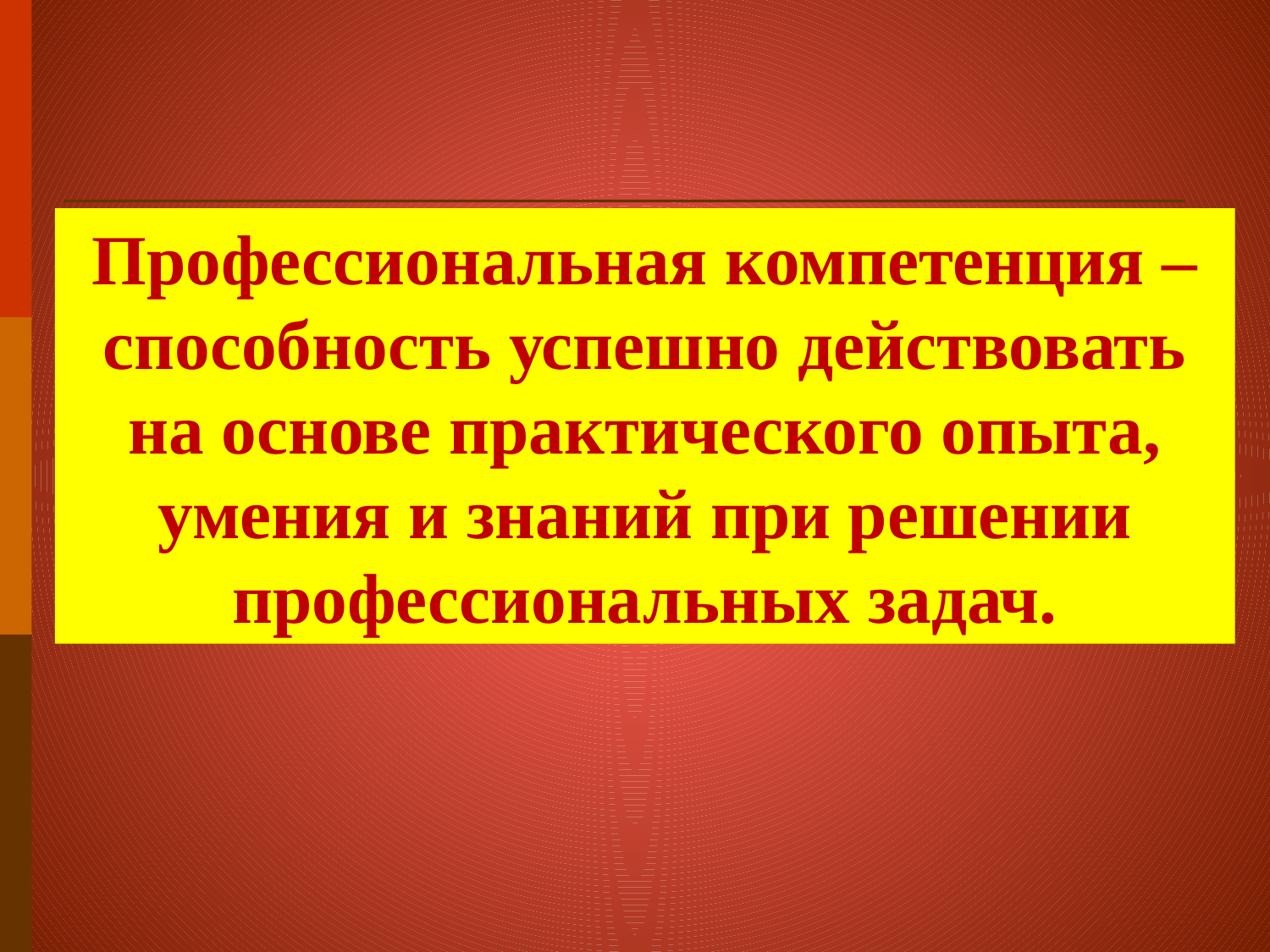

Профессиональная компетенция – способность успешно действовать на основе практического опыта, умения и знаний при решении профессиональных задач.